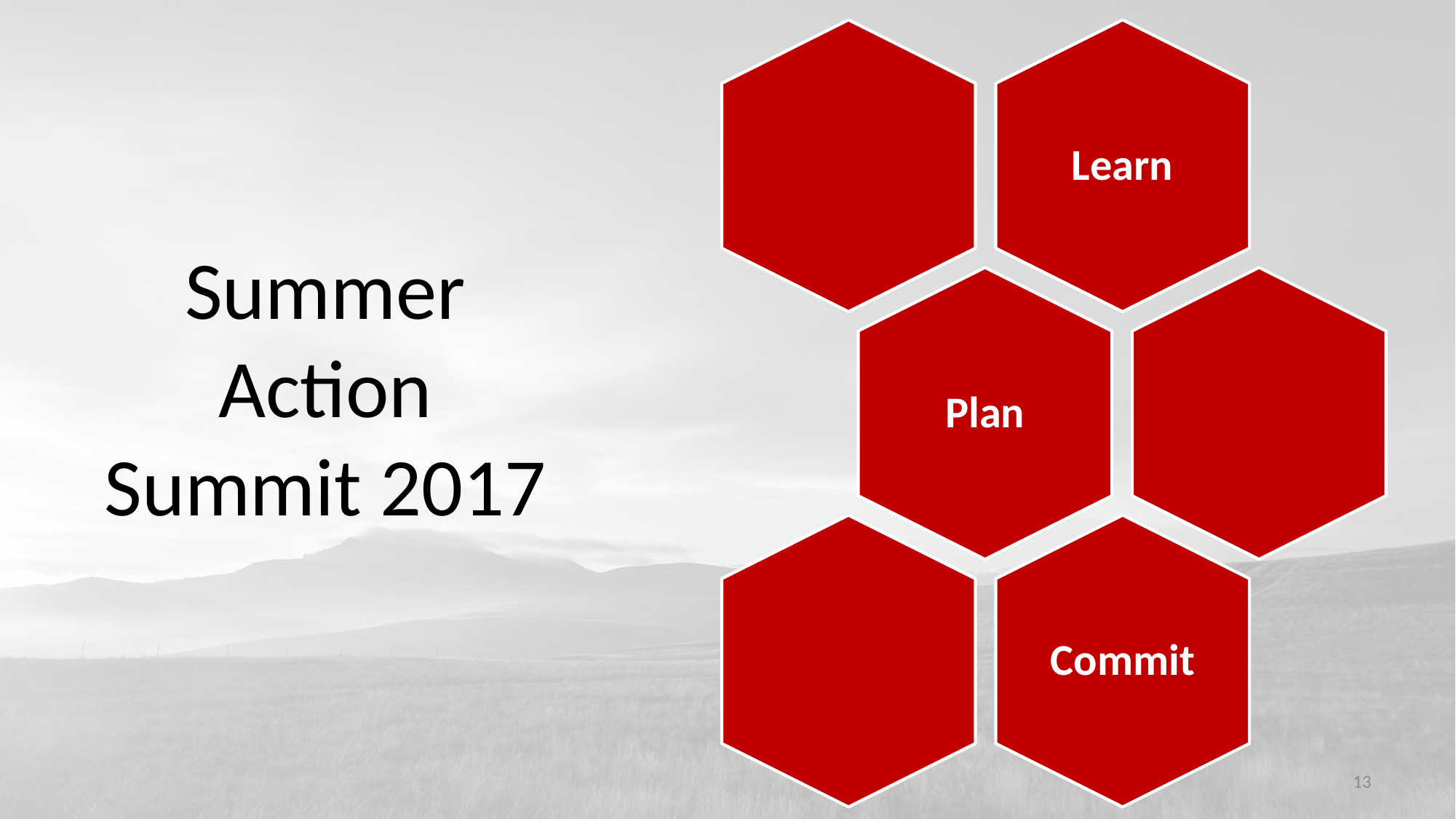

Learn

Plan

Commit

Summer Action Summit 2017
13